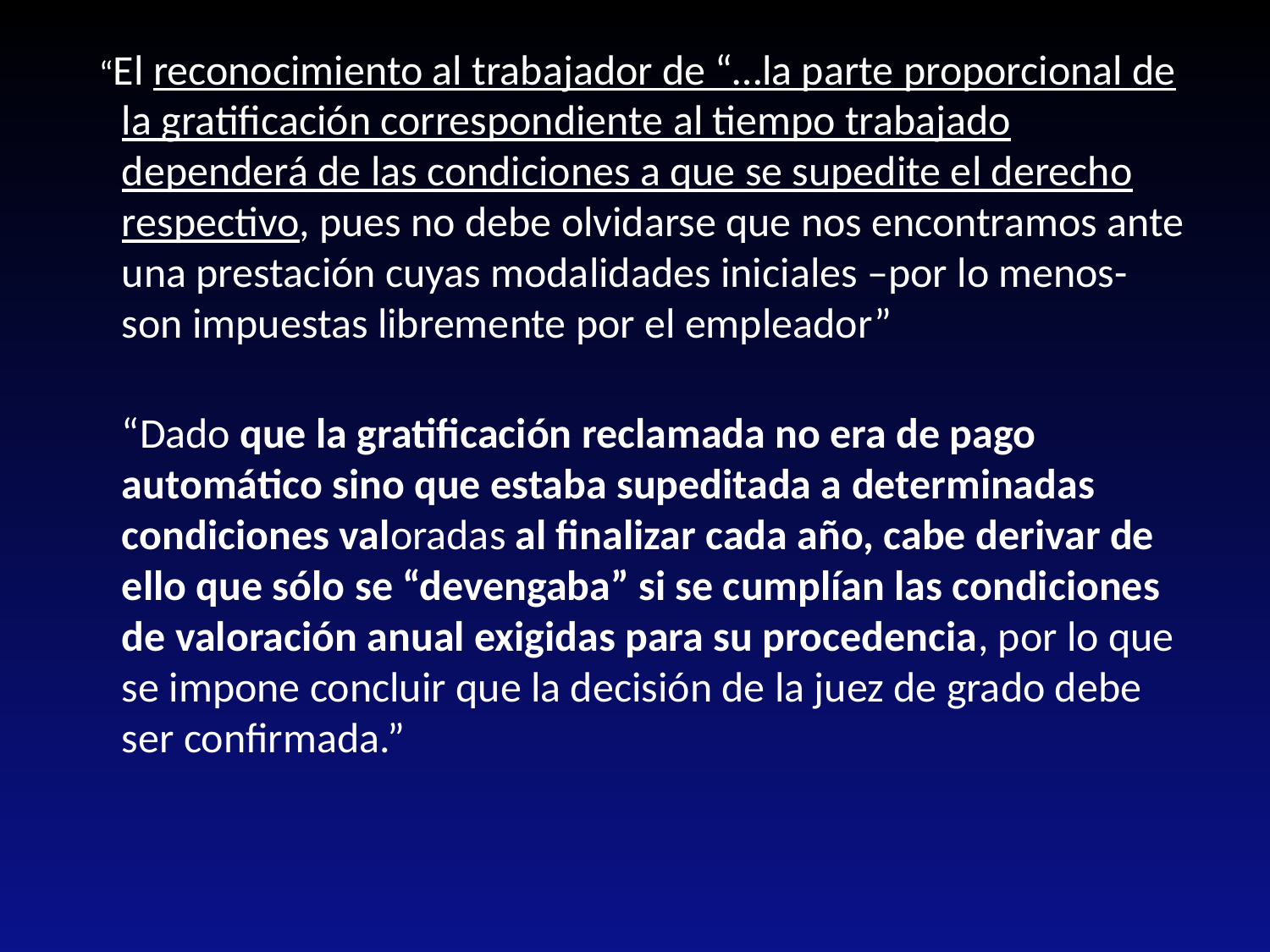

“El reconocimiento al trabajador de “…la parte proporcional de la gratificación correspondiente al tiempo trabajado dependerá de las condiciones a que se supedite el derecho respectivo, pues no debe olvidarse que nos encontramos ante una prestación cuyas modalidades iniciales –por lo menos- son impuestas libremente por el empleador”
“Dado que la gratificación reclamada no era de pago automático sino que estaba supeditada a determinadas condiciones valoradas al finalizar cada año, cabe derivar de ello que sólo se “devengaba” si se cumplían las condiciones de valoración anual exigidas para su procedencia, por lo que se impone concluir que la decisión de la juez de grado debe ser confirmada.”